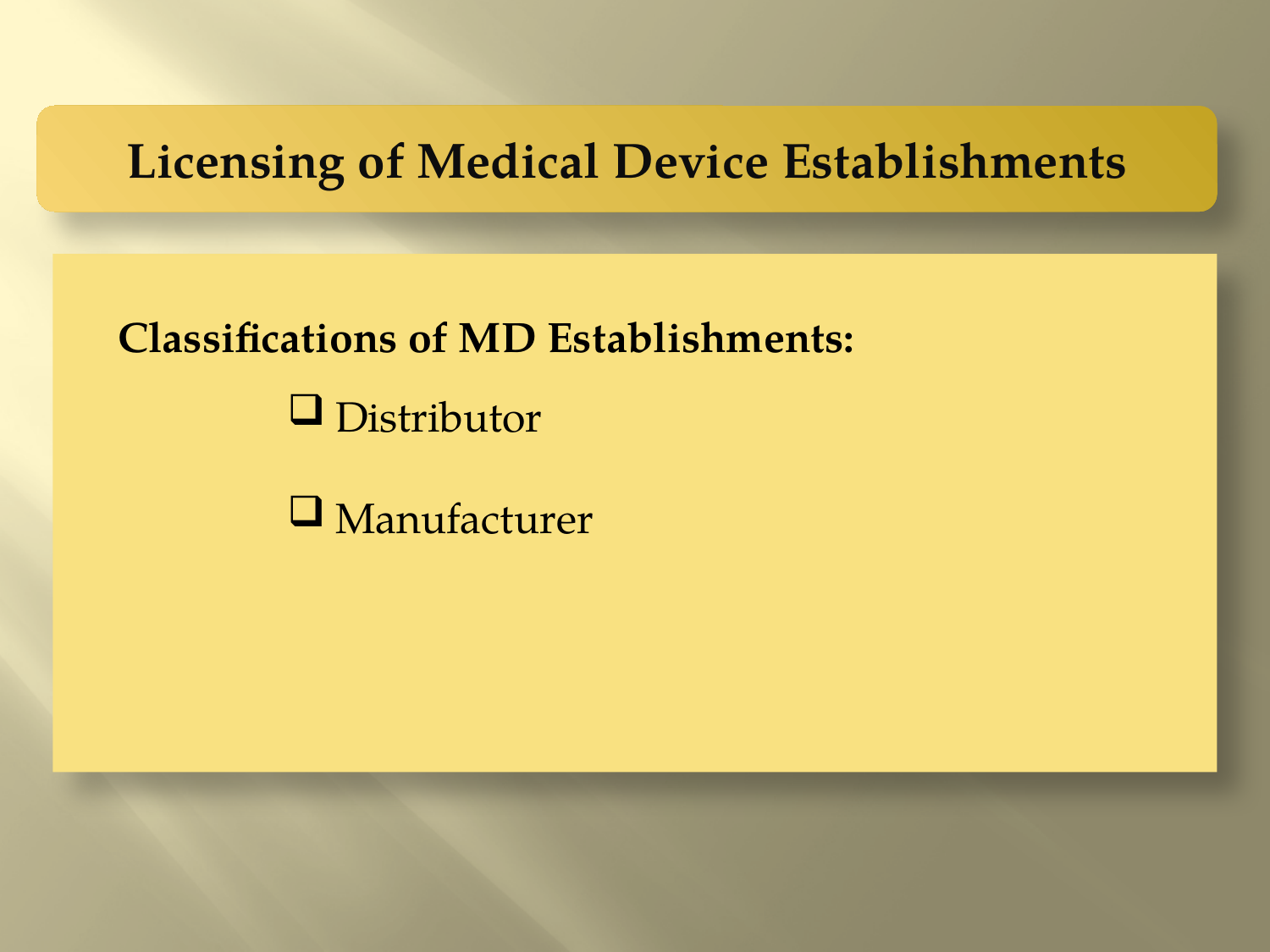

Licensing of Medical Device Establishments

Classifications of MD Establishments:
Distributor

Manufacturer